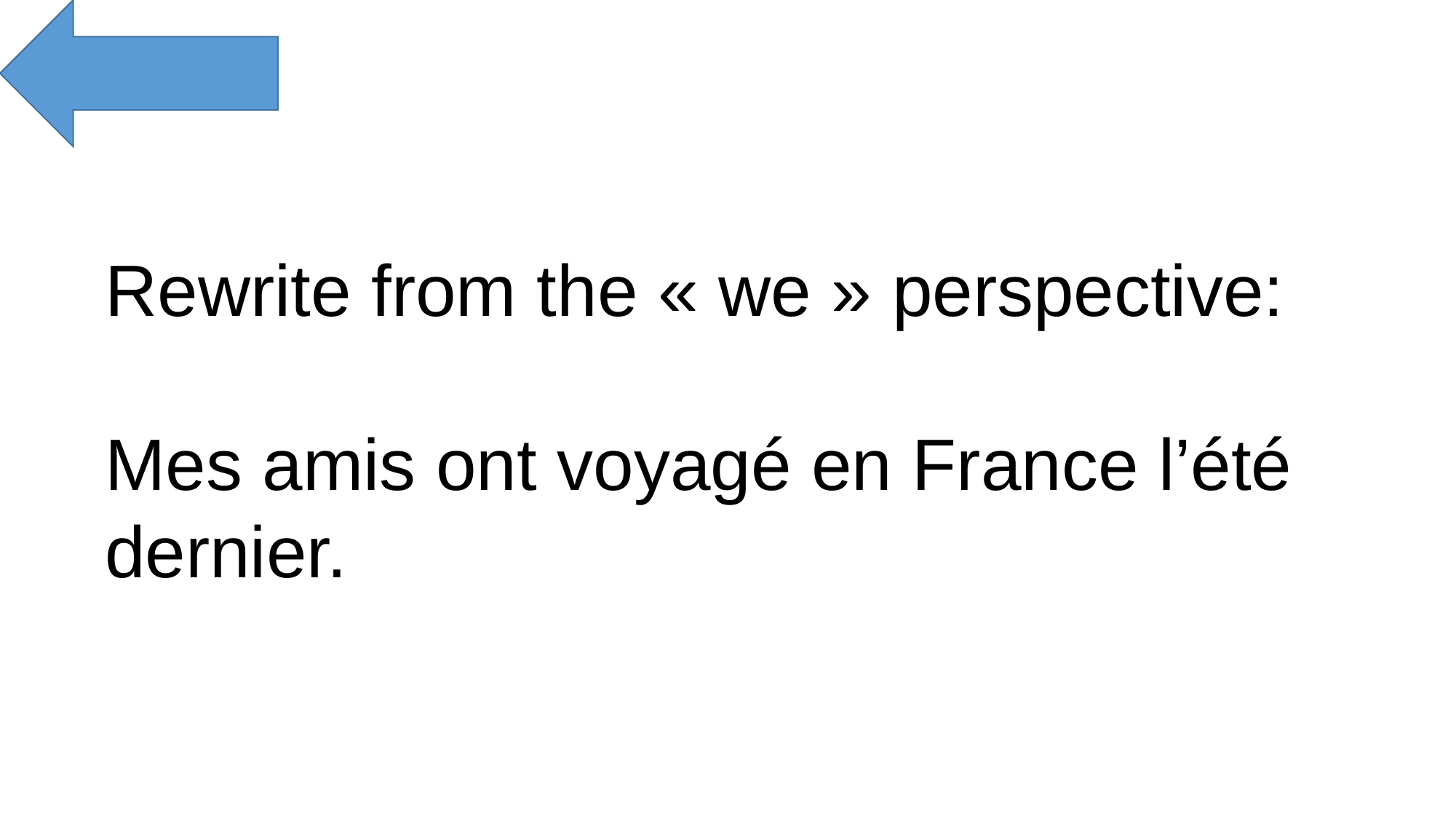

Rewrite from the « we » perspective:

Mes amis ont voyagé en France l’été dernier.